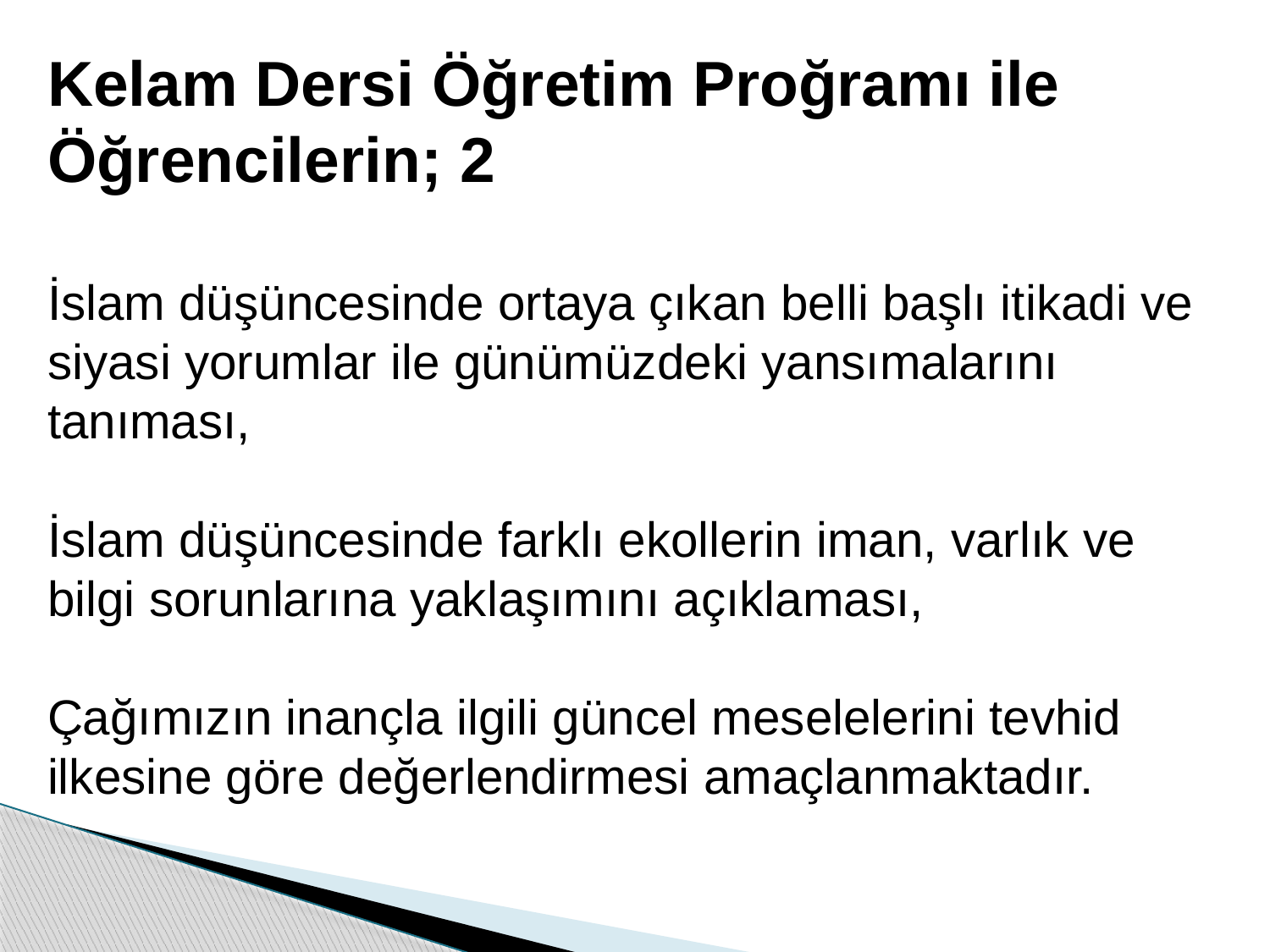

Kelam Dersi Öğretim Proğramı ile Öğrencilerin; 2

İslam düşüncesinde ortaya çıkan belli başlı itikadi ve siyasi yorumlar ile günümüzdeki yansımalarını tanıması,

İslam düşüncesinde farklı ekollerin iman, varlık ve bilgi sorunlarına yaklaşımını açıklaması,

Çağımızın inançla ilgili güncel meselelerini tevhid ilkesine göre değerlendirmesi amaçlanmaktadır.